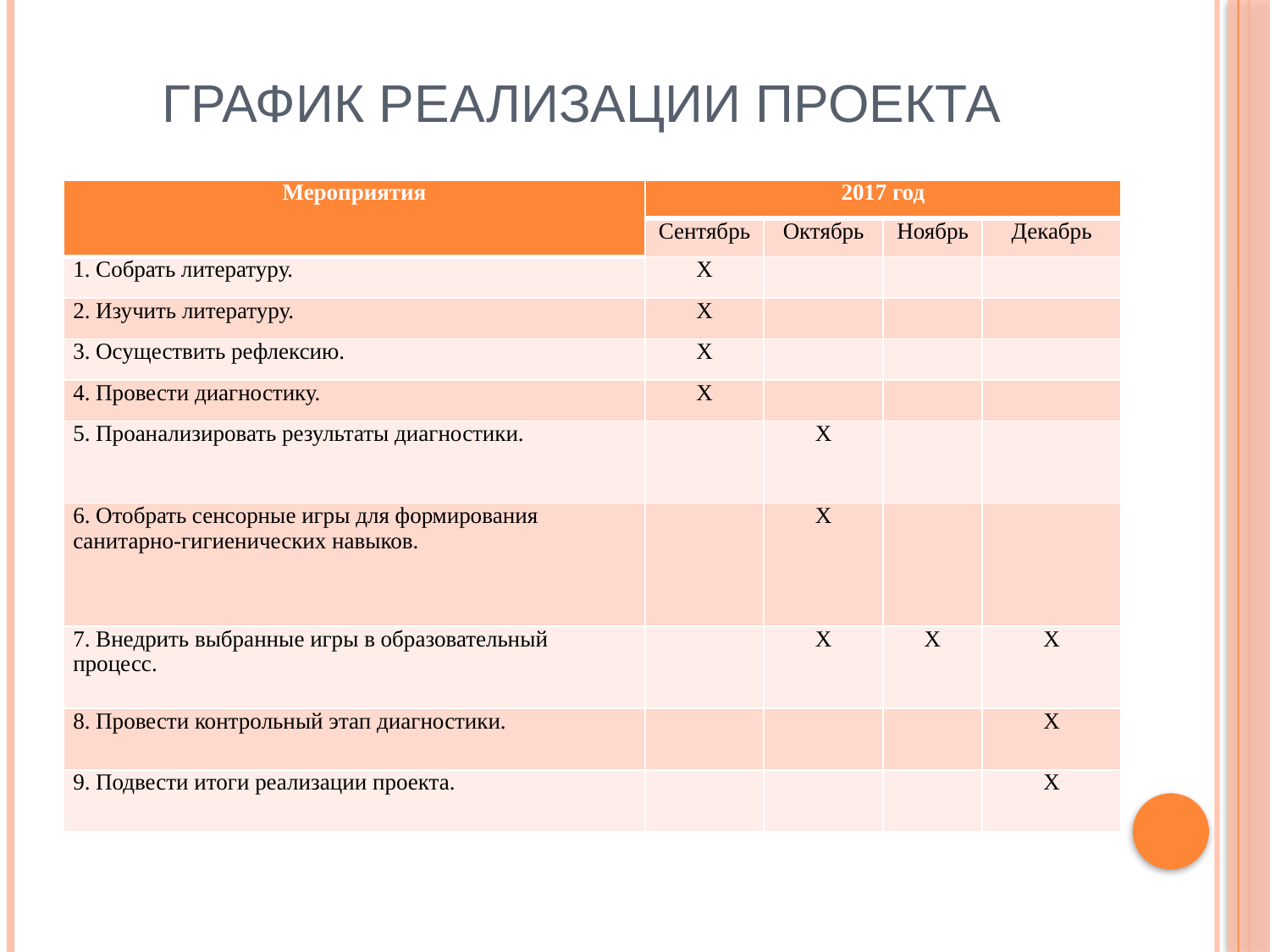

# График реализации проекта
| Мероприятия | 2017 год |  |  |  |
| --- | --- | --- | --- | --- |
|  | Сентябрь | Октябрь | Ноябрь | Декабрь |
| 1. Собрать литературу. | Х |  |  |  |
| 2. Изучить литературу. | Х |  |  |  |
| 3. Осуществить рефлексию. | Х |  |  |  |
| 4. Провести диагностику. | Х |  |  |  |
| 5. Проанализировать результаты диагностики. |  | Х |  |  |
| 6. Отобрать сенсорные игры для формирования санитарно-гигиенических навыков. |  | Х |  |  |
| 7. Внедрить выбранные игры в образовательный процесс. |  | Х | Х | Х |
| 8. Провести контрольный этап диагностики. |  |  |  | Х |
| 9. Подвести итоги реализации проекта. |  |  |  | Х |